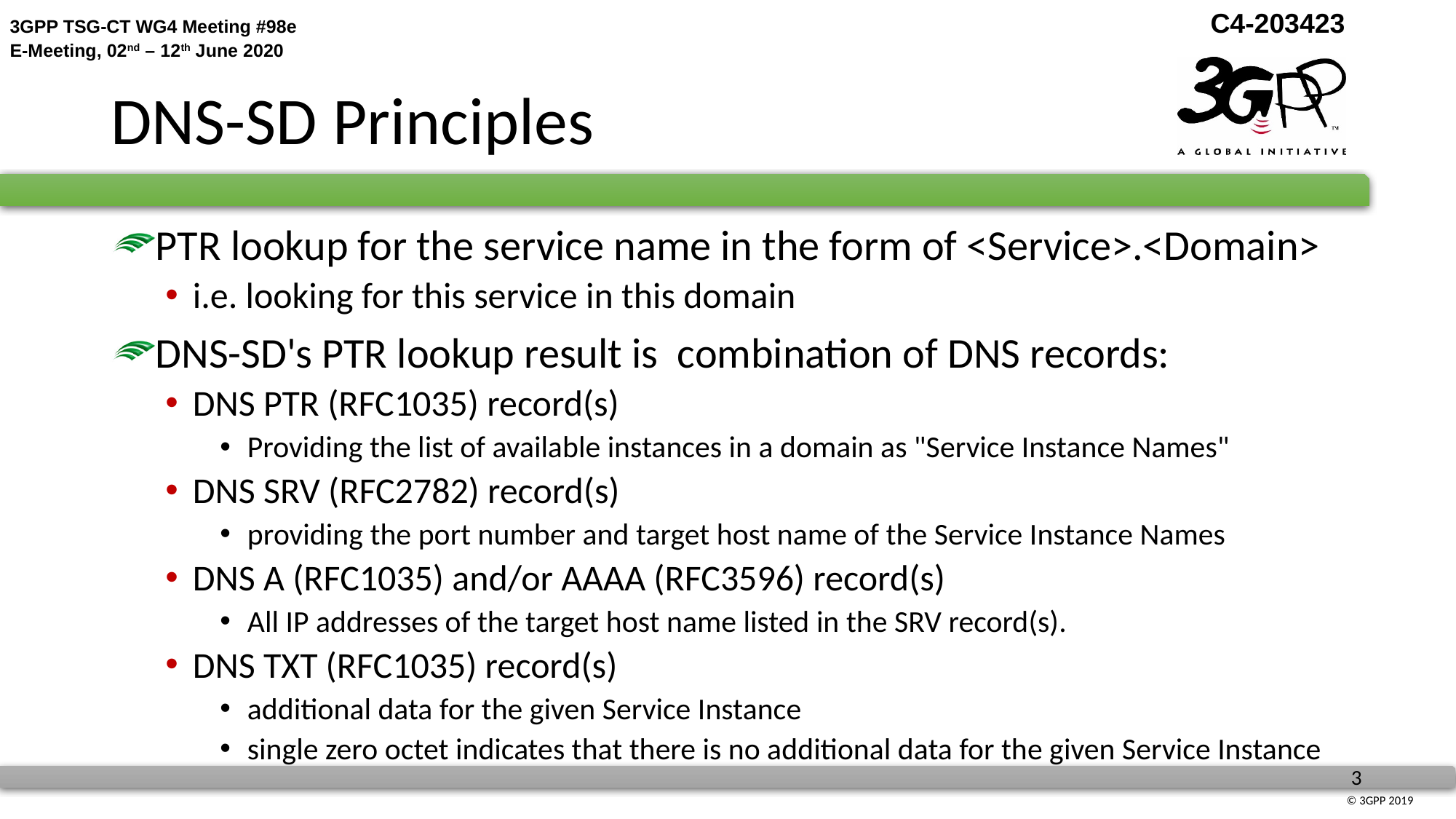

# DNS-SD Principles
PTR lookup for the service name in the form of <Service>.<Domain>
i.e. looking for this service in this domain
DNS-SD's PTR lookup result is  combination of DNS records:
DNS PTR (RFC1035) record(s)
Providing the list of available instances in a domain as "Service Instance Names"
DNS SRV (RFC2782) record(s)
providing the port number and target host name of the Service Instance Names
DNS A (RFC1035) and/or AAAA (RFC3596) record(s)
All IP addresses of the target host name listed in the SRV record(s).
DNS TXT (RFC1035) record(s)
additional data for the given Service Instance
single zero octet indicates that there is no additional data for the given Service Instance